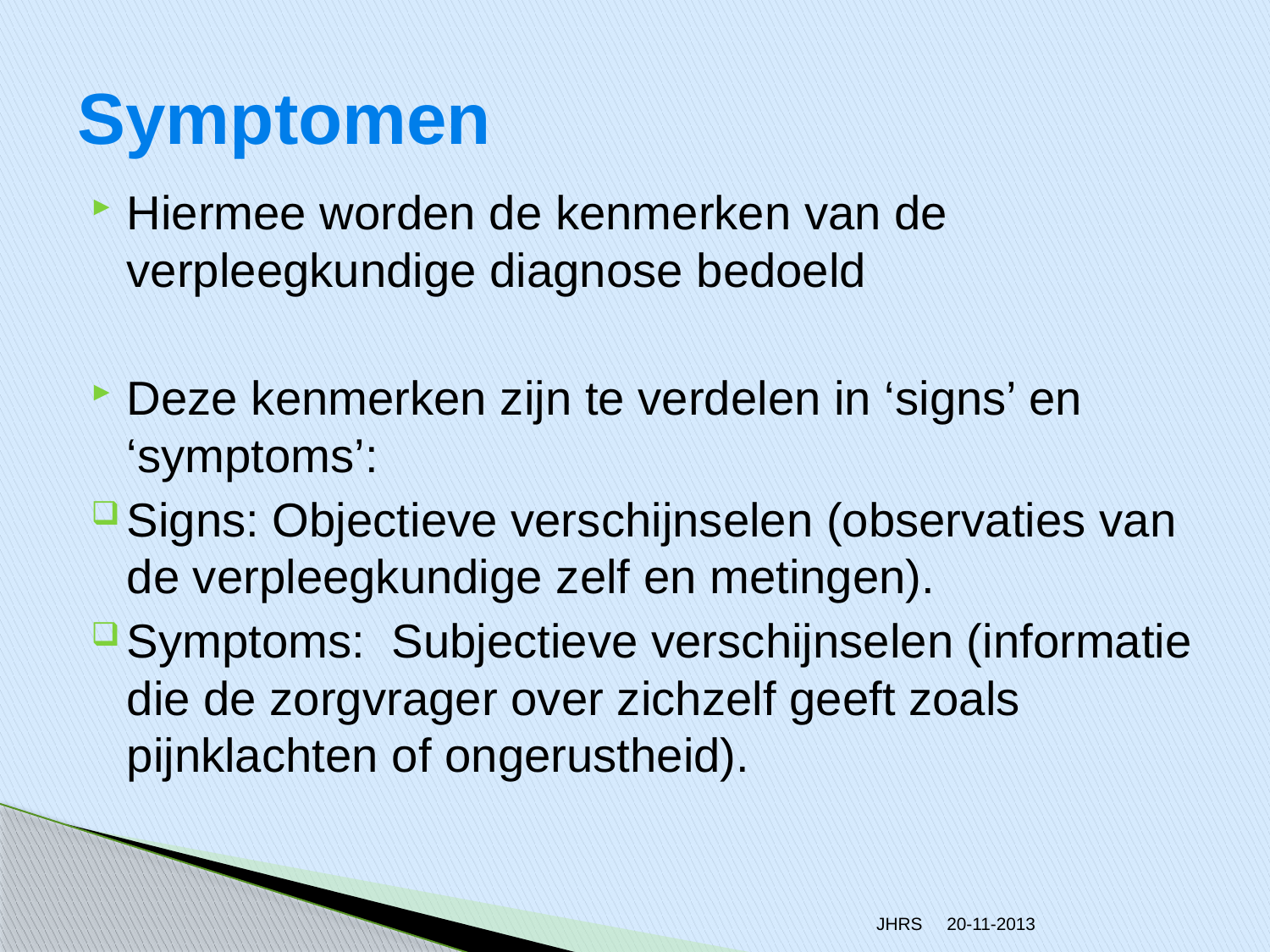

# Symptomen
Hiermee worden de kenmerken van de verpleegkundige diagnose bedoeld

Deze kenmerken zijn te verdelen in ‘signs’ en ‘symptoms’:
Signs: Objectieve verschijnselen (observaties van de verpleegkundige zelf en metingen).
Symptoms:  Subjectieve verschijnselen (informatie die de zorgvrager over zichzelf geeft zoals pijnklachten of ongerustheid).

JHRS
20-11-2013